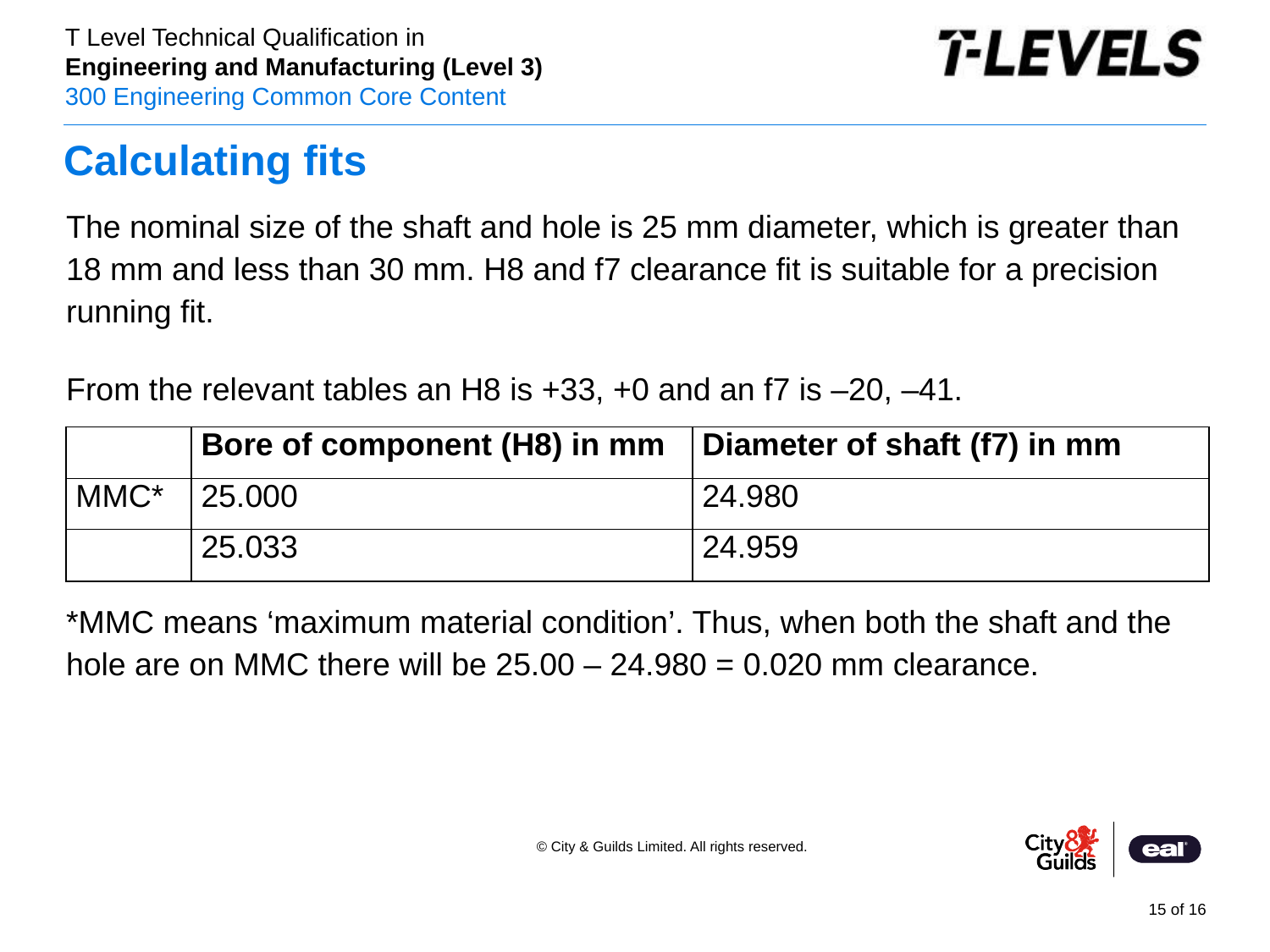

# Calculating fits
The nominal size of the shaft and hole is 25 mm diameter, which is greater than 18 mm and less than 30 mm. H8 and f7 clearance fit is suitable for a precision running fit.
From the relevant tables an H8 is +33, +0 and an f7 is –20, –41.

*MMC means ‘maximum material condition’. Thus, when both the shaft and the hole are on MMC there will be 25.00 – 24.980 = 0.020 mm clearance.

|  | Bore of component (H8) in mm | Diameter of shaft (f7) in mm |
| --- | --- | --- |
| MMC\* | 25.000 | 24.980 |
|  | 25.033 | 24.959 |